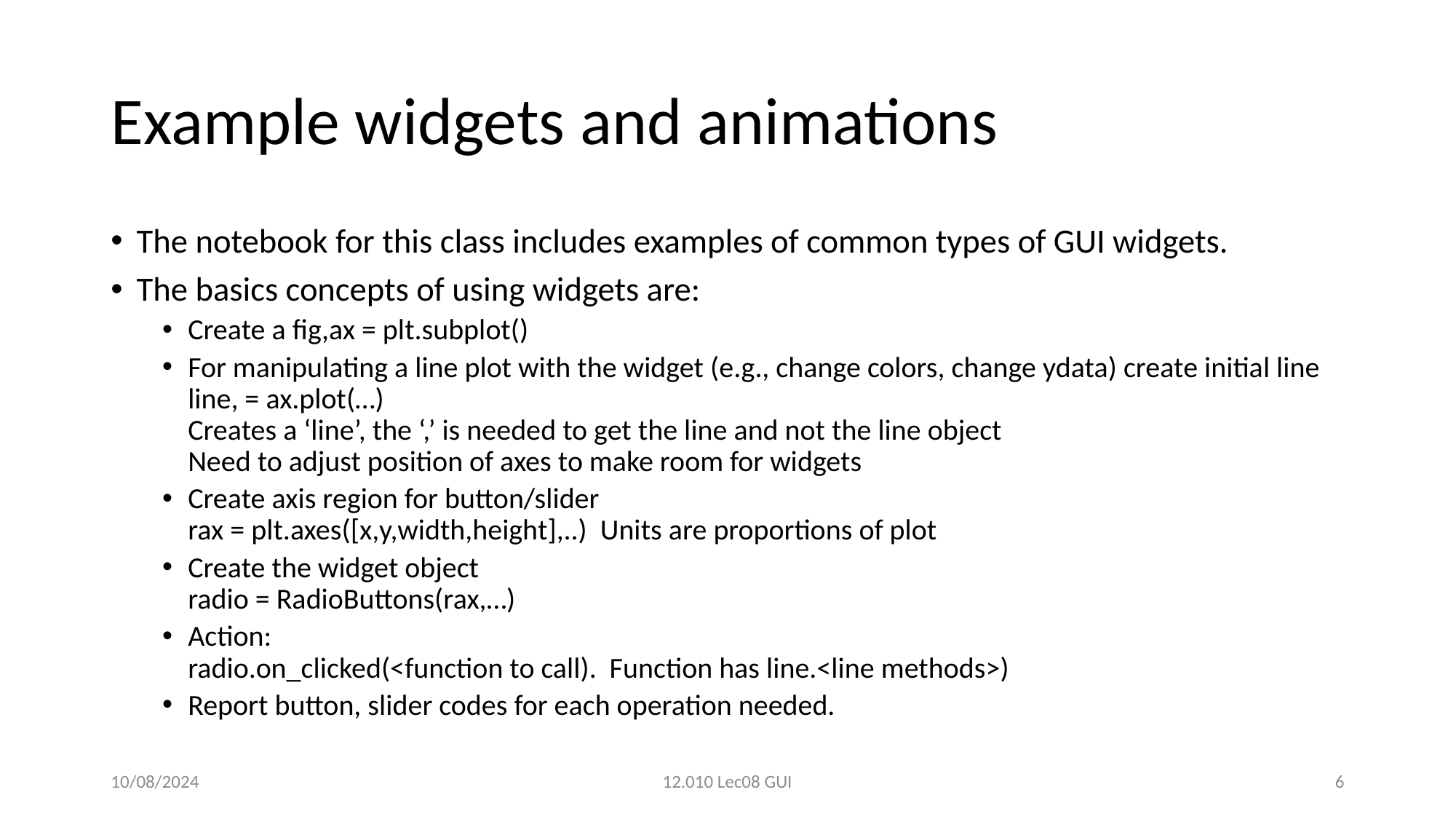

# Example widgets and animations
The notebook for this class includes examples of common types of GUI widgets.
The basics concepts of using widgets are:
Create a fig,ax = plt.subplot()
For manipulating a line plot with the widget (e.g., change colors, change ydata) create initial line
line, = ax.plot(…)
Creates a ‘line’, the ‘,’ is needed to get the line and not the line object
Need to adjust position of axes to make room for widgets
Create axis region for button/slider
rax = plt.axes([x,y,width,height],..)  Units are proportions of plot
Create the widget object
radio = RadioButtons(rax,…)
Action:
radio.on_clicked(<function to call).  Function has line.<line methods>)
Report button, slider codes for each operation needed.
10/08/2024
12.010 Lec08 GUI
6